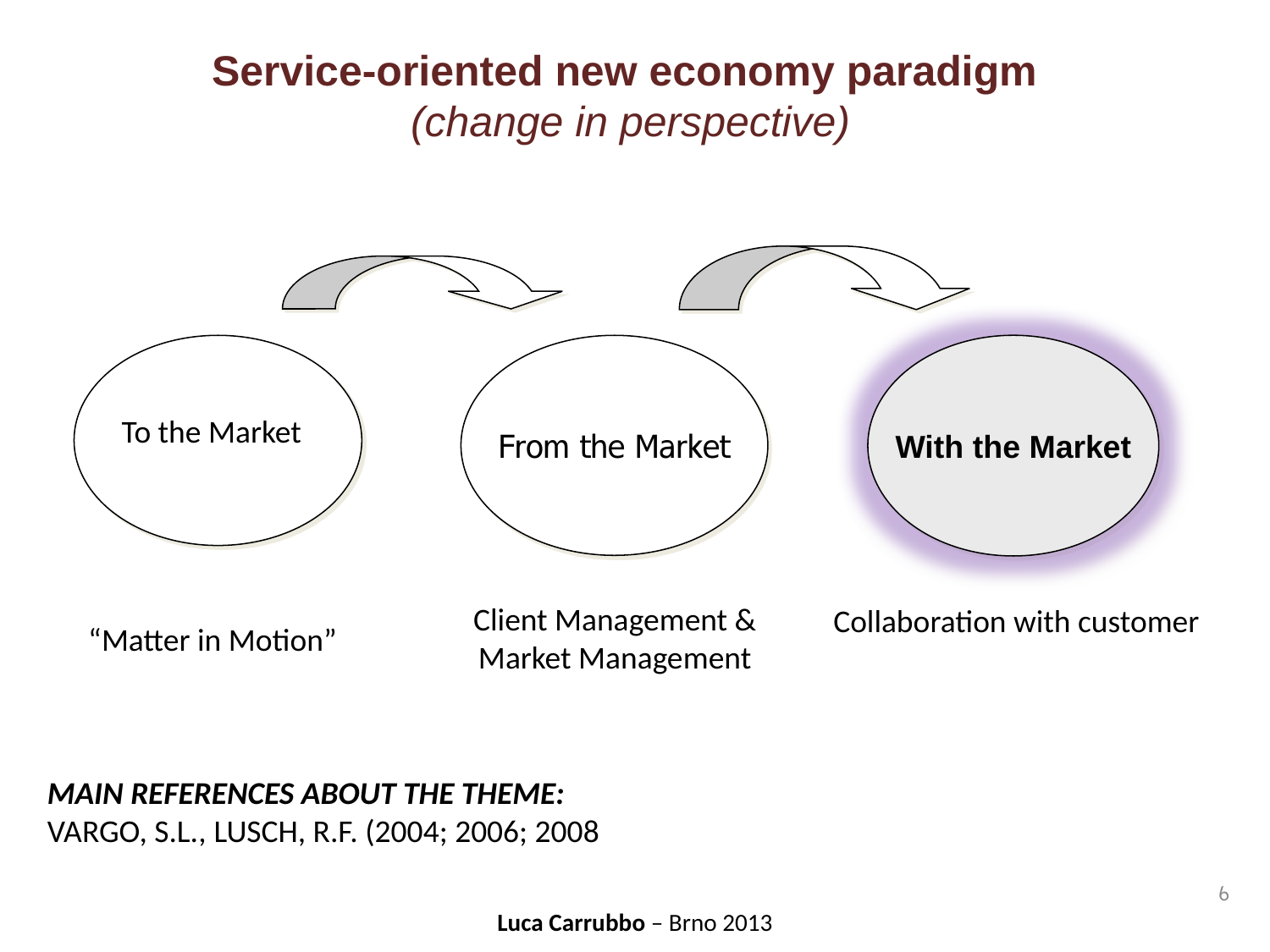

Service-oriented new economy paradigm
(change in perspective)

From the Market
With the Market
To the Market
Client Management & Market Management
Collaboration with customer
“Matter in Motion”
Main References about the theme:
Vargo, S.L., Lusch, R.F. (2004; 2006; 2008
6